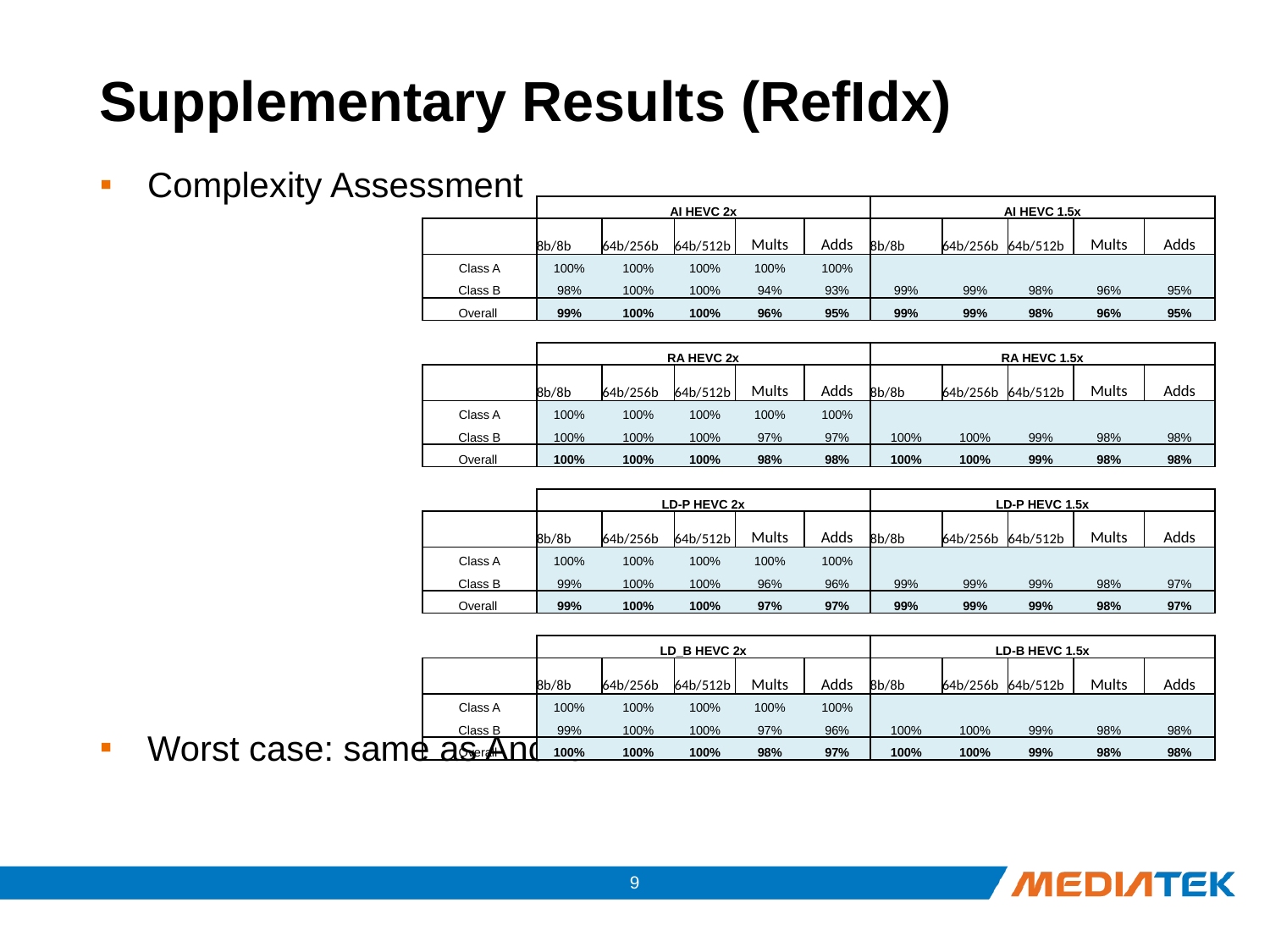

# Supplementary Results (RefIdx)
Complexity Assessment

Worst case: same as Anchor.
|  | AI HEVC 2x |  |  |  |  | AI HEVC 1.5x |  |  |  |  |
| --- | --- | --- | --- | --- | --- | --- | --- | --- | --- | --- |
|  | 8b/8b | 64b/256b | 64b/512b | Mults | Adds | 8b/8b | 64b/256b | 64b/512b | Mults | Adds |
| Class A | 100% | 100% | 100% | 100% | 100% |  |  |  |  |  |
| Class B | 98% | 100% | 100% | 94% | 93% | 99% | 99% | 98% | 96% | 95% |
| Overall | 99% | 100% | 100% | 96% | 95% | 99% | 99% | 98% | 96% | 95% |
|  |  |  |  |  |  |  |  |  |  |  |
|  | RA HEVC 2x |  |  |  |  | RA HEVC 1.5x |  |  |  |  |
|  | 8b/8b | 64b/256b | 64b/512b | Mults | Adds | 8b/8b | 64b/256b | 64b/512b | Mults | Adds |
| Class A | 100% | 100% | 100% | 100% | 100% |  |  |  |  |  |
| Class B | 100% | 100% | 100% | 97% | 97% | 100% | 100% | 99% | 98% | 98% |
| Overall | 100% | 100% | 100% | 98% | 98% | 100% | 100% | 99% | 98% | 98% |
|  |  |  |  |  |  |  |  |  |  |  |
|  | LD-P HEVC 2x |  |  |  |  | LD-P HEVC 1.5x |  |  |  |  |
|  | 8b/8b | 64b/256b | 64b/512b | Mults | Adds | 8b/8b | 64b/256b | 64b/512b | Mults | Adds |
| Class A | 100% | 100% | 100% | 100% | 100% |  |  |  |  |  |
| Class B | 99% | 100% | 100% | 96% | 96% | 99% | 99% | 99% | 98% | 97% |
| Overall | 99% | 100% | 100% | 97% | 97% | 99% | 99% | 99% | 98% | 97% |
|  |  |  |  |  |  |  |  |  |  |  |
|  | LD\_B HEVC 2x |  |  |  |  | LD-B HEVC 1.5x |  |  |  |  |
|  | 8b/8b | 64b/256b | 64b/512b | Mults | Adds | 8b/8b | 64b/256b | 64b/512b | Mults | Adds |
| Class A | 100% | 100% | 100% | 100% | 100% |  |  |  |  |  |
| Class B | 99% | 100% | 100% | 97% | 96% | 100% | 100% | 99% | 98% | 98% |
| Overall | 100% | 100% | 100% | 98% | 97% | 100% | 100% | 99% | 98% | 98% |
9